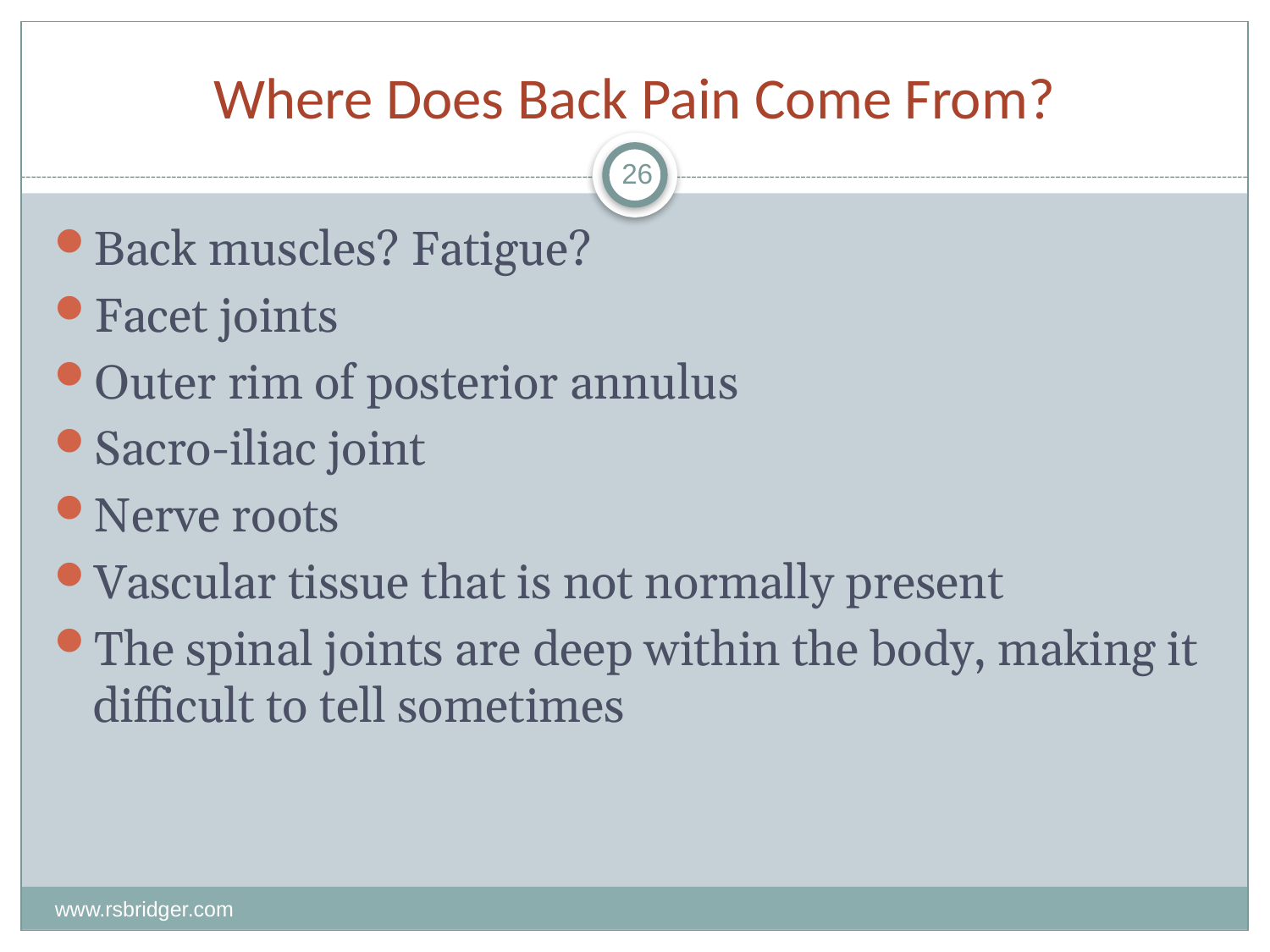

# Where Does Back Pain Come From?
26
Back muscles? Fatigue?
Facet joints
Outer rim of posterior annulus
Sacro-iliac joint
Nerve roots
Vascular tissue that is not normally present
The spinal joints are deep within the body, making it difficult to tell sometimes

www.rsbridger.com